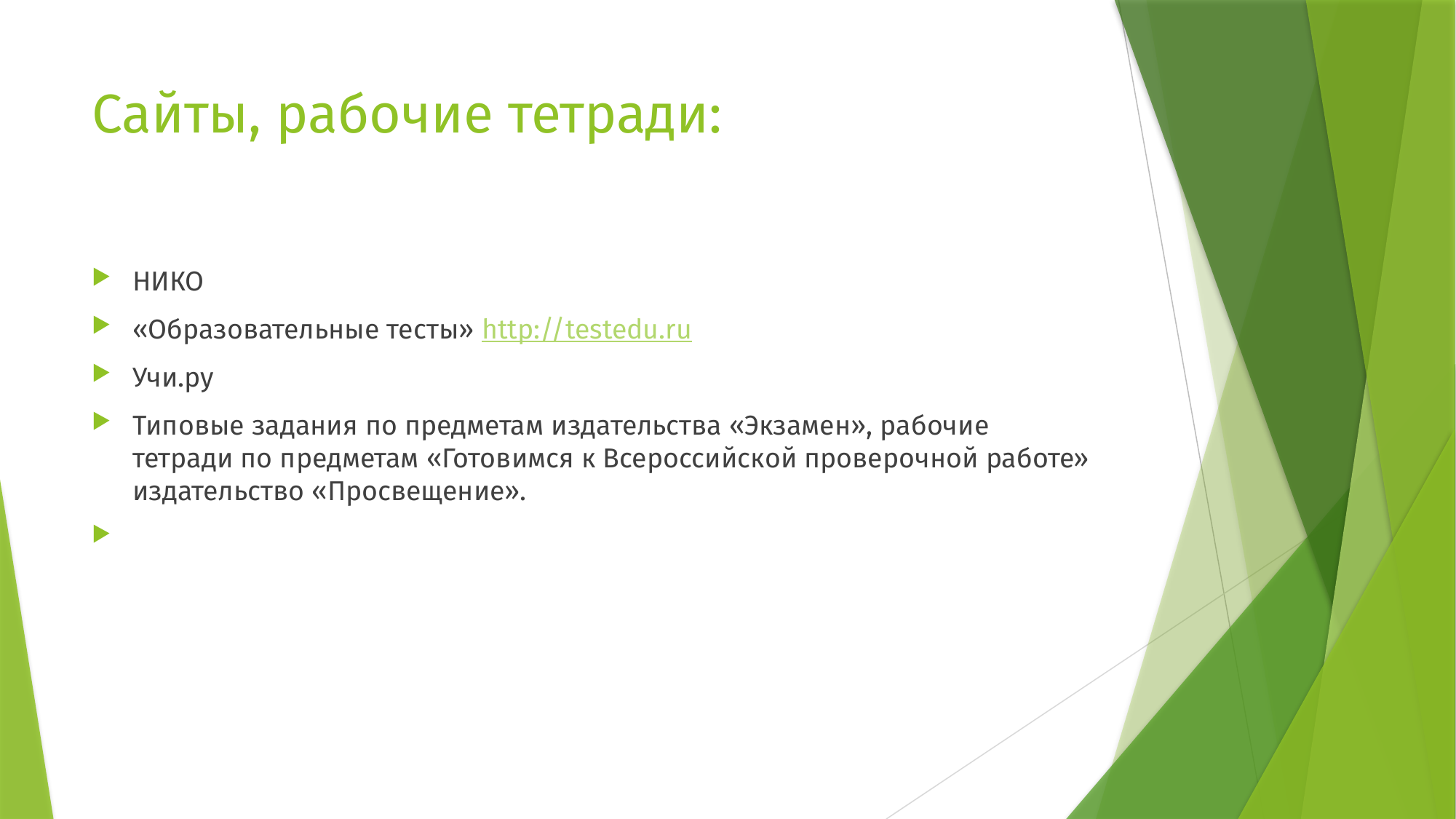

# Сайты, рабочие тетради:
НИКО
«Образовательные тесты» http://testedu.ru
Учи.ру
Типовые задания по предметам издательства «Экзамен», рабочие тетради по предметам «Готовимся к Всероссийской проверочной работе» издательство «Просвещение».